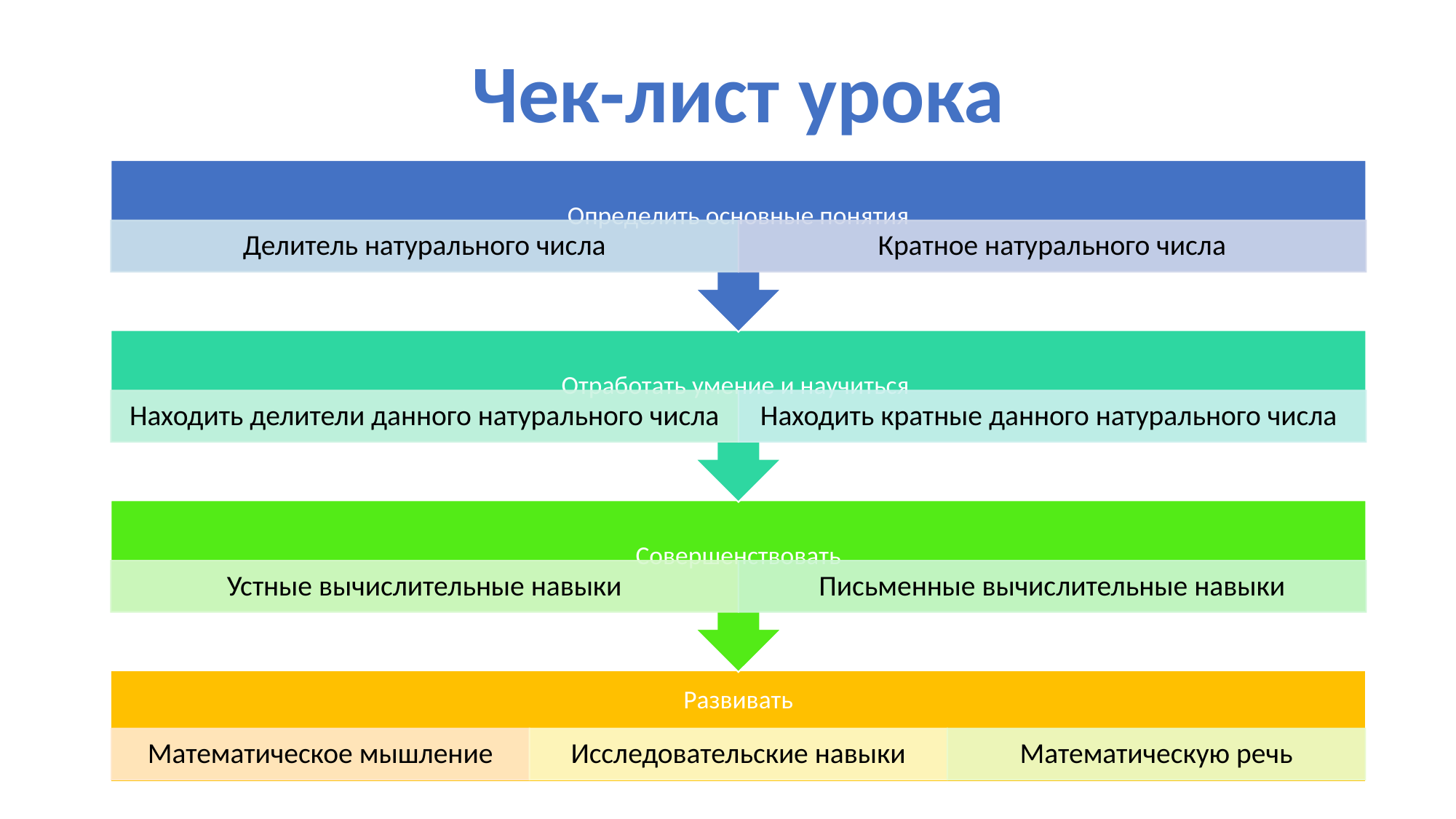

Чек-лист урока
Развивать
Математическое мышление
Исследовательские навыки
Математическую речь
Совершенствовать
Устные вычислительные навыки
Письменные вычислительные навыки
Отработать умение и научиться
Находить делители данного натурального числа
Находить кратные данного натурального числа
Определить основные понятия
Делитель натурального числа
Кратное натурального числа